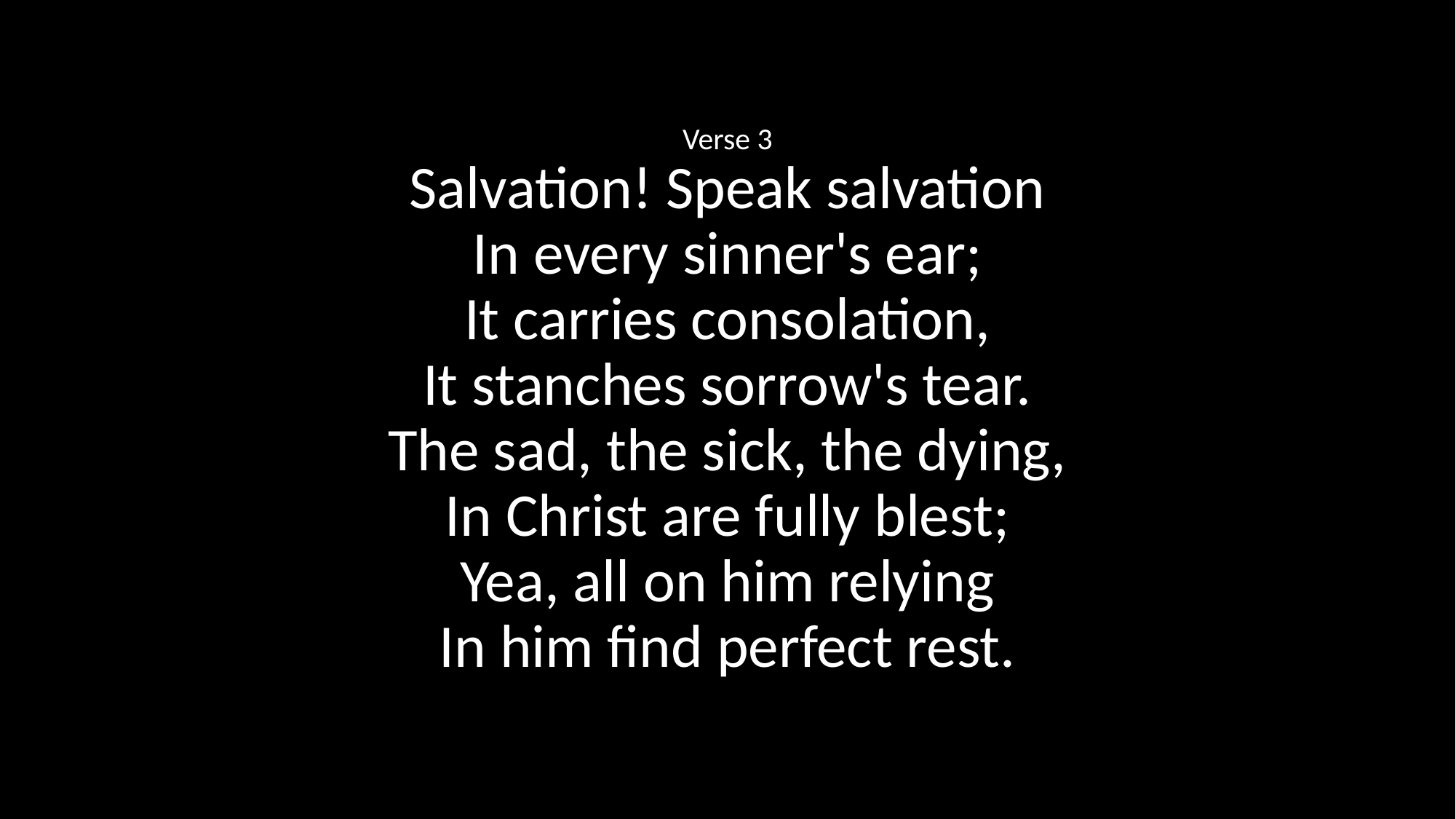

Verse 3
Salvation! Speak salvation
In every sinner's ear;
It carries consolation,
It stanches sorrow's tear.
The sad, the sick, the dying,
In Christ are fully blest;
Yea, all on him relying
In him find perfect rest.